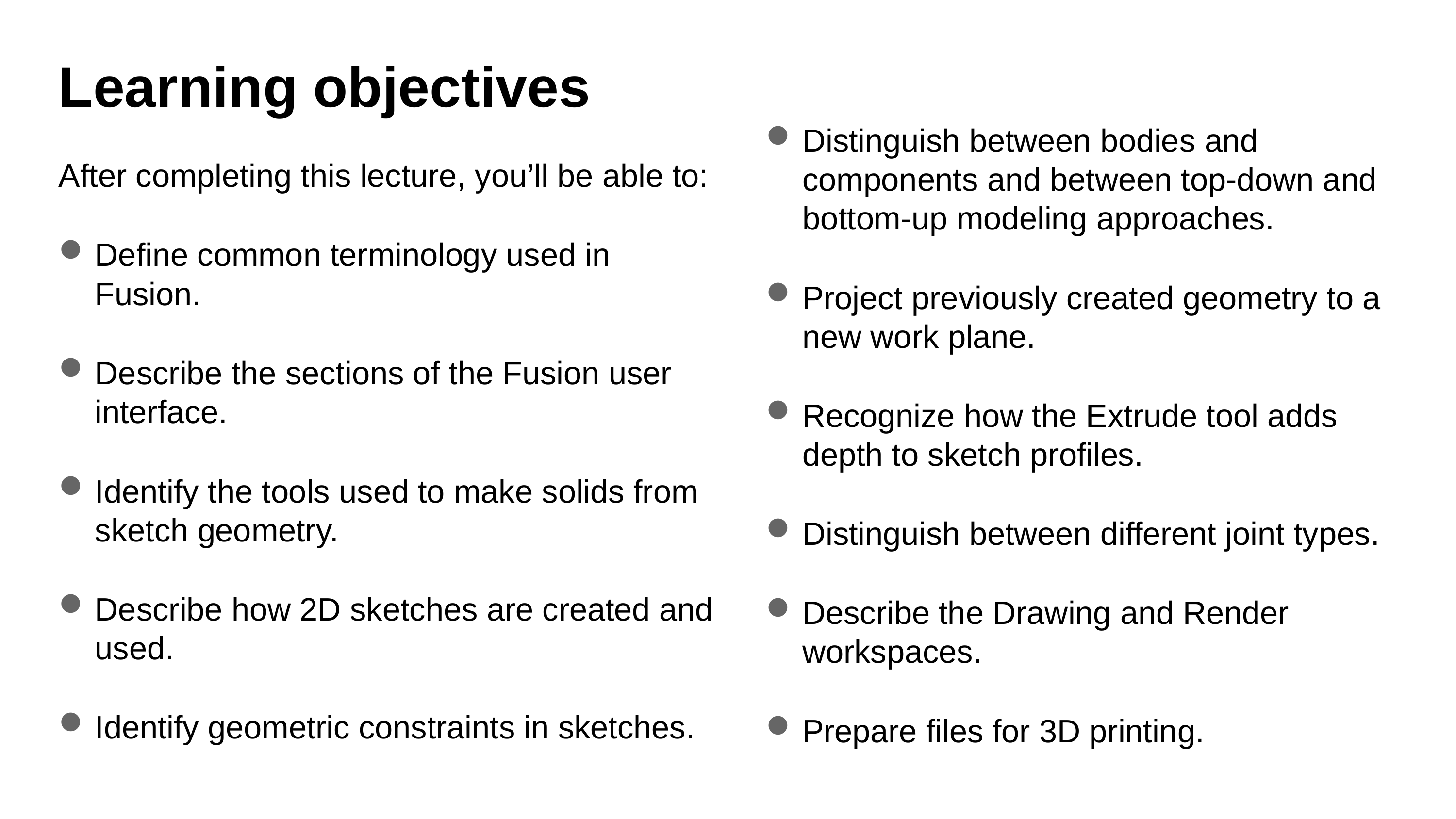

# Learning objectives
Distinguish between bodies and components and between top-down and bottom-up modeling approaches.
Project previously created geometry to a new work plane.
Recognize how the Extrude tool adds depth to sketch profiles.
Distinguish between different joint types.
Describe the Drawing and Render workspaces.
Prepare files for 3D printing.

After completing this lecture, you’ll be able to:
Define common terminology used in Fusion.
Describe the sections of the Fusion user interface.
Identify the tools used to make solids from sketch geometry.
Describe how 2D sketches are created and used.
Identify geometric constraints in sketches.